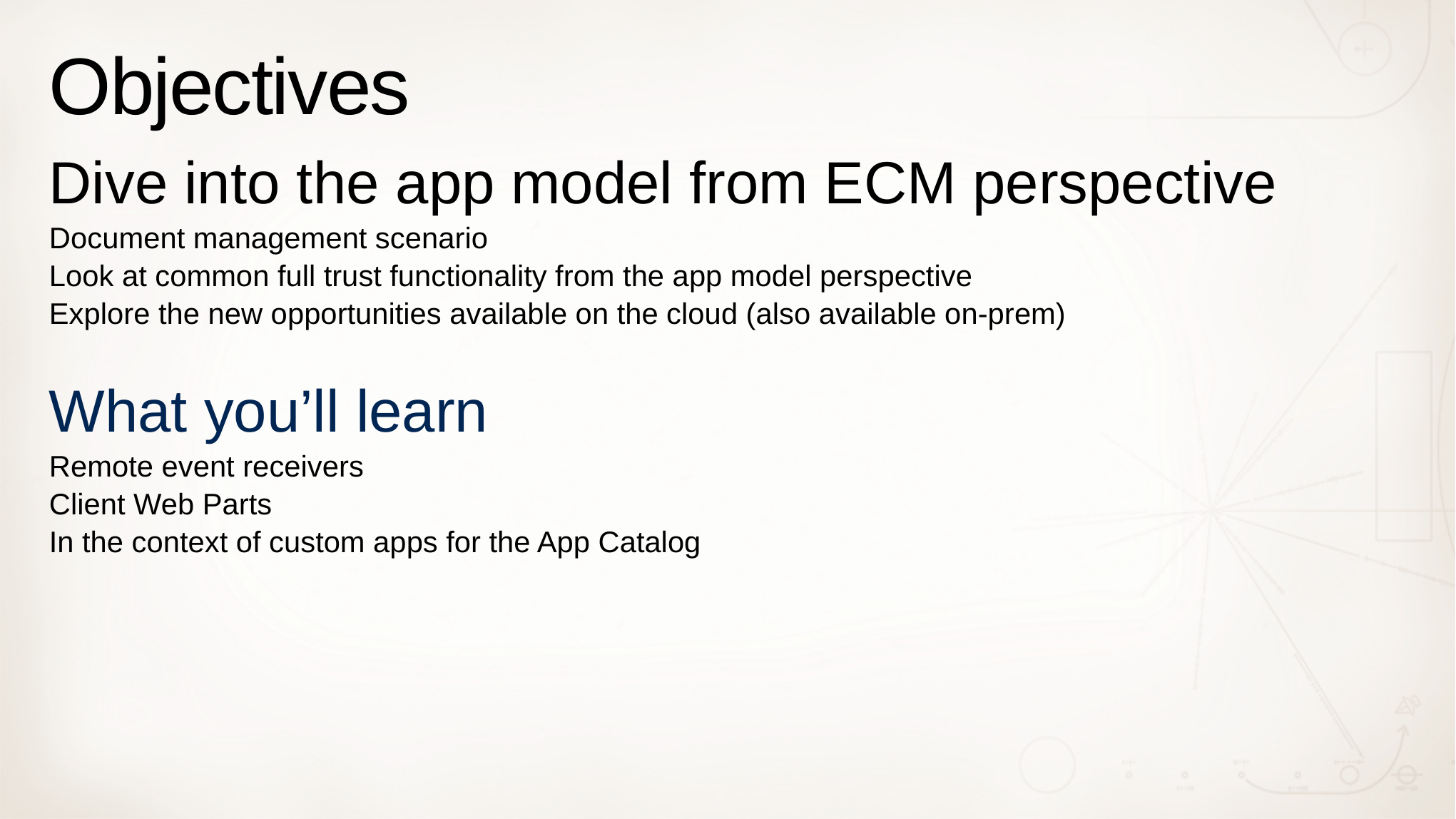

# Objectives
Dive into the app model from ECM perspective
Document management scenario
Look at common full trust functionality from the app model perspective
Explore the new opportunities available on the cloud (also available on-prem)

What you’ll learn
Remote event receivers
Client Web Parts
In the context of custom apps for the App Catalog